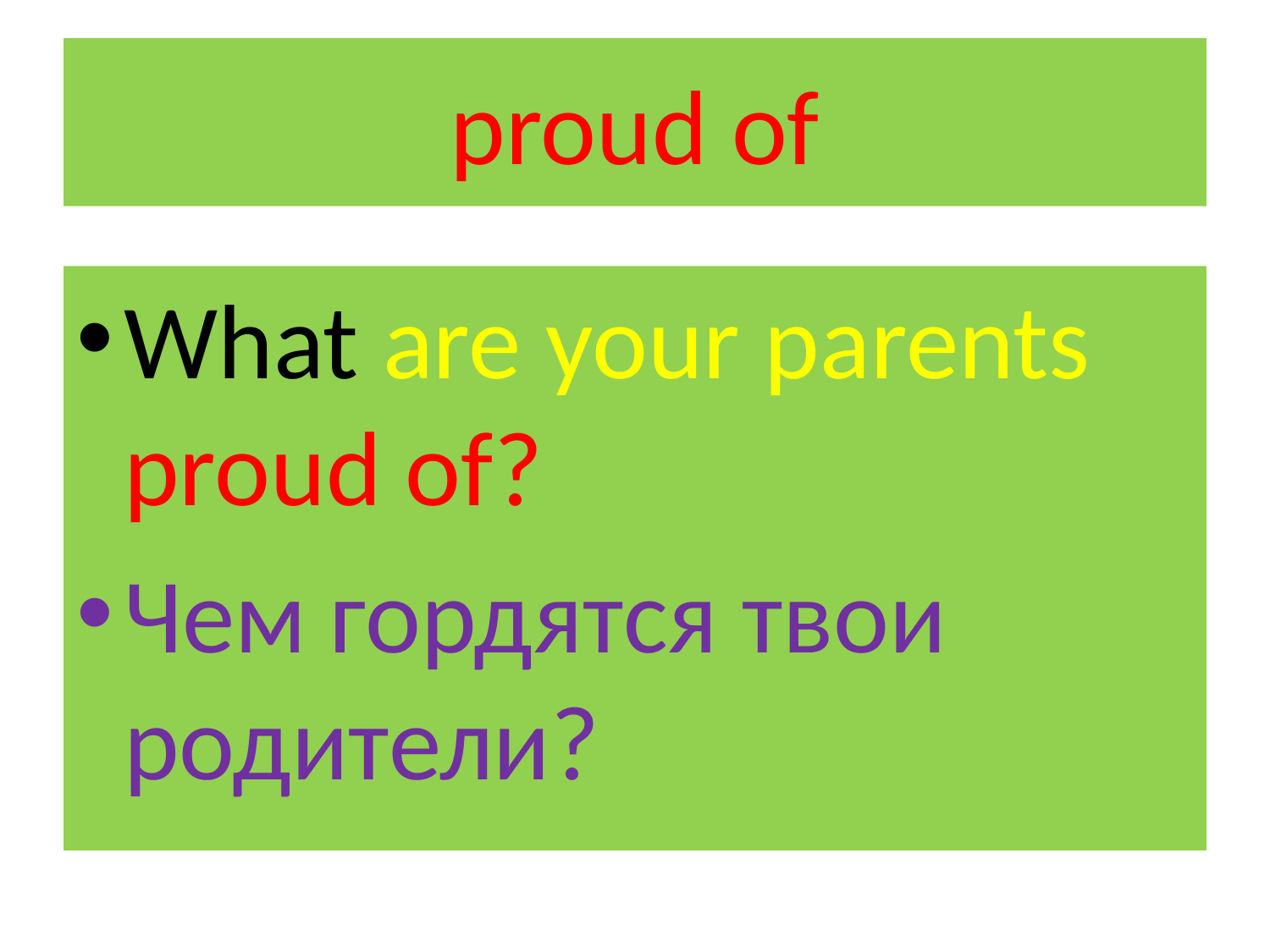

# proud of
What are your parents proud of?
Чем гордятся твои родители?